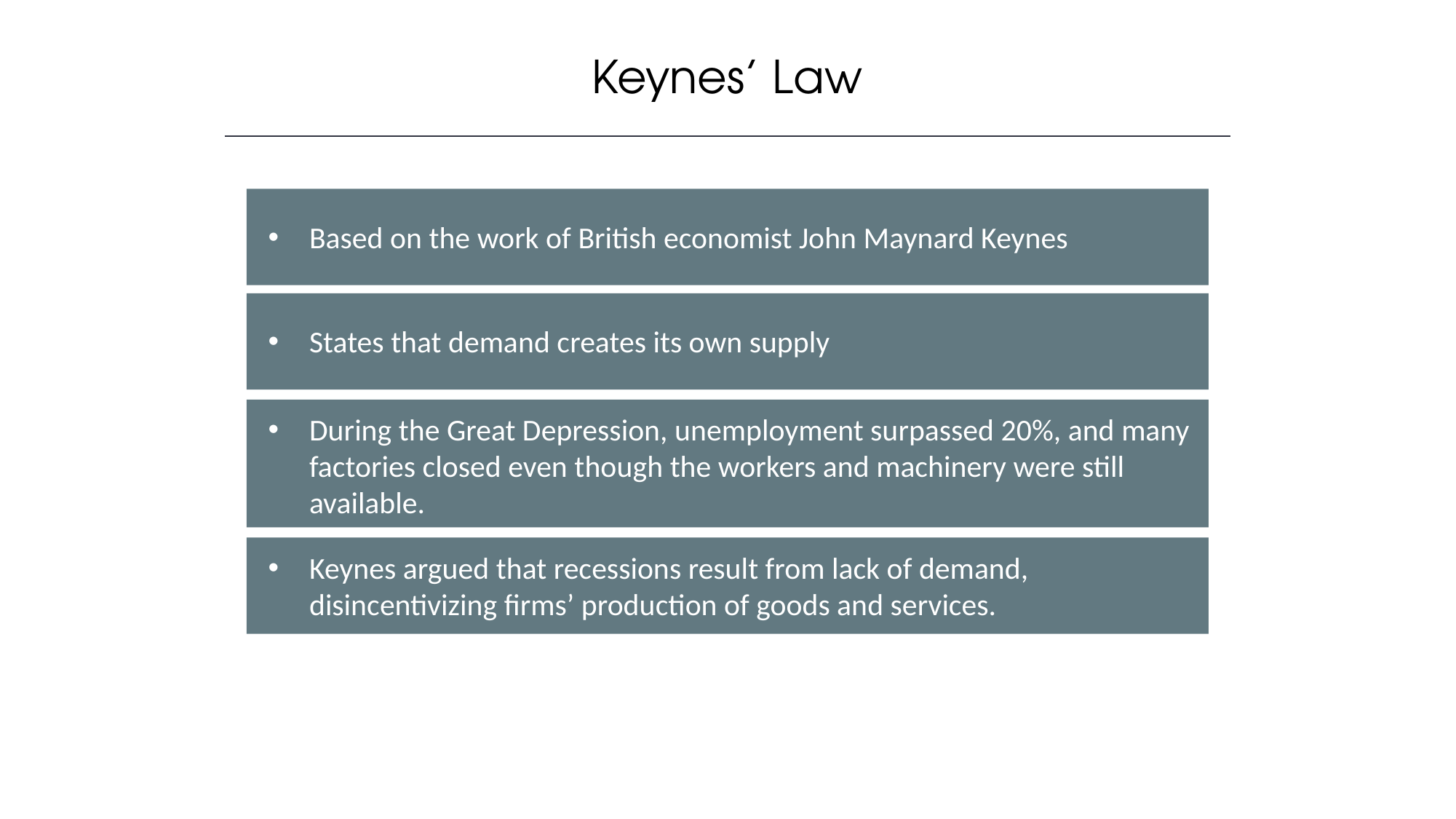

Keynes’ Law

Based on the work of British economist John Maynard Keynes

States that demand creates its own supply

During the Great Depression, unemployment surpassed 20%, and many factories closed even though the workers and machinery were still available.

Keynes argued that recessions result from lack of demand, disincentivizing firms’ production of goods and services.